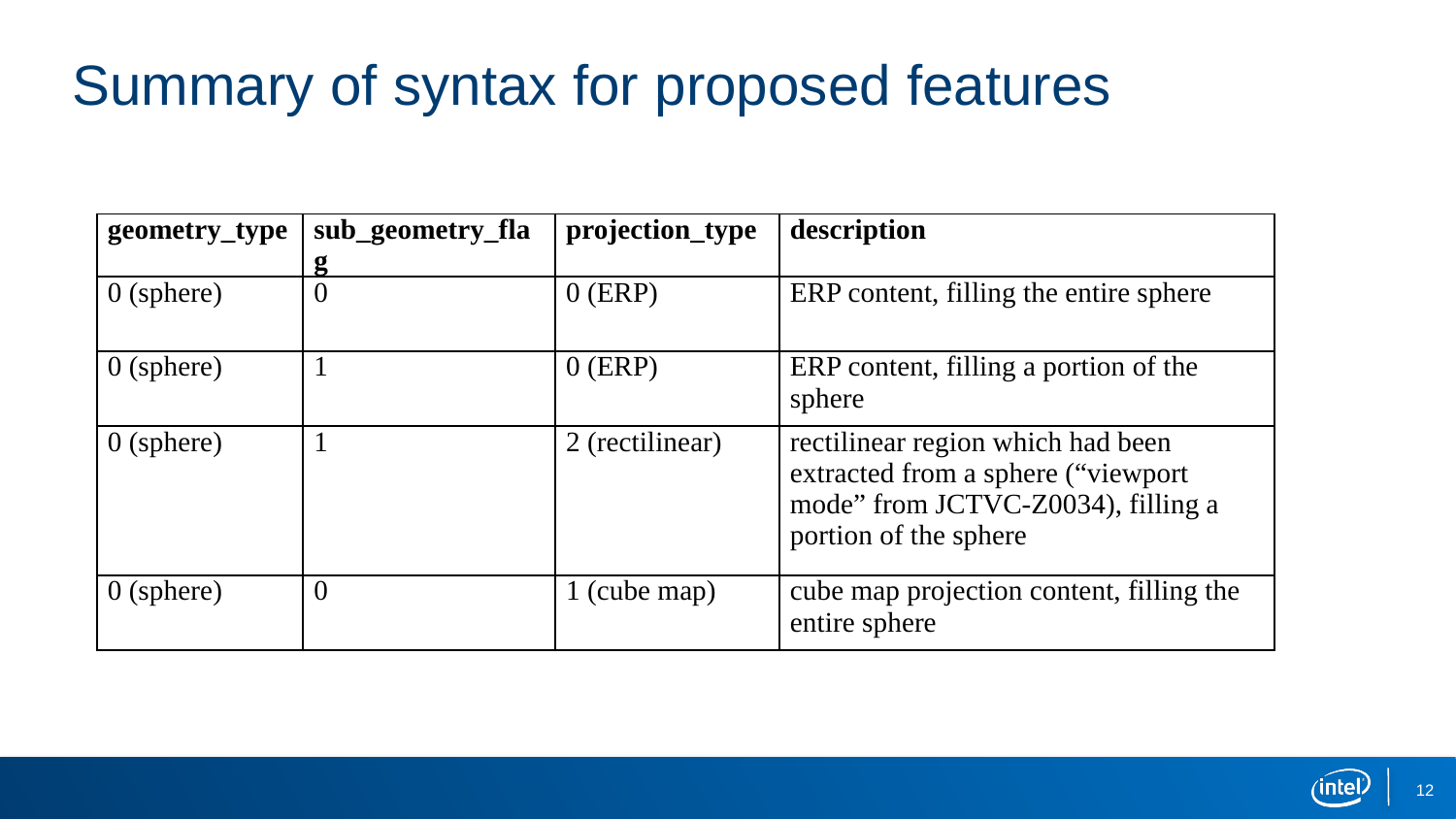

# Summary of syntax for proposed features
| geometry\_type | sub\_geometry\_flag | projection\_type | description |
| --- | --- | --- | --- |
| 0 (sphere) | 0 | 0 (ERP) | ERP content, filling the entire sphere |
| 0 (sphere) | 1 | 0 (ERP) | ERP content, filling a portion of the sphere |
| 0 (sphere) | 1 | 2 (rectilinear) | rectilinear region which had been extracted from a sphere (“viewport mode” from JCTVC-Z0034), filling a portion of the sphere |
| 0 (sphere) | 0 | 1 (cube map) | cube map projection content, filling the entire sphere |
12